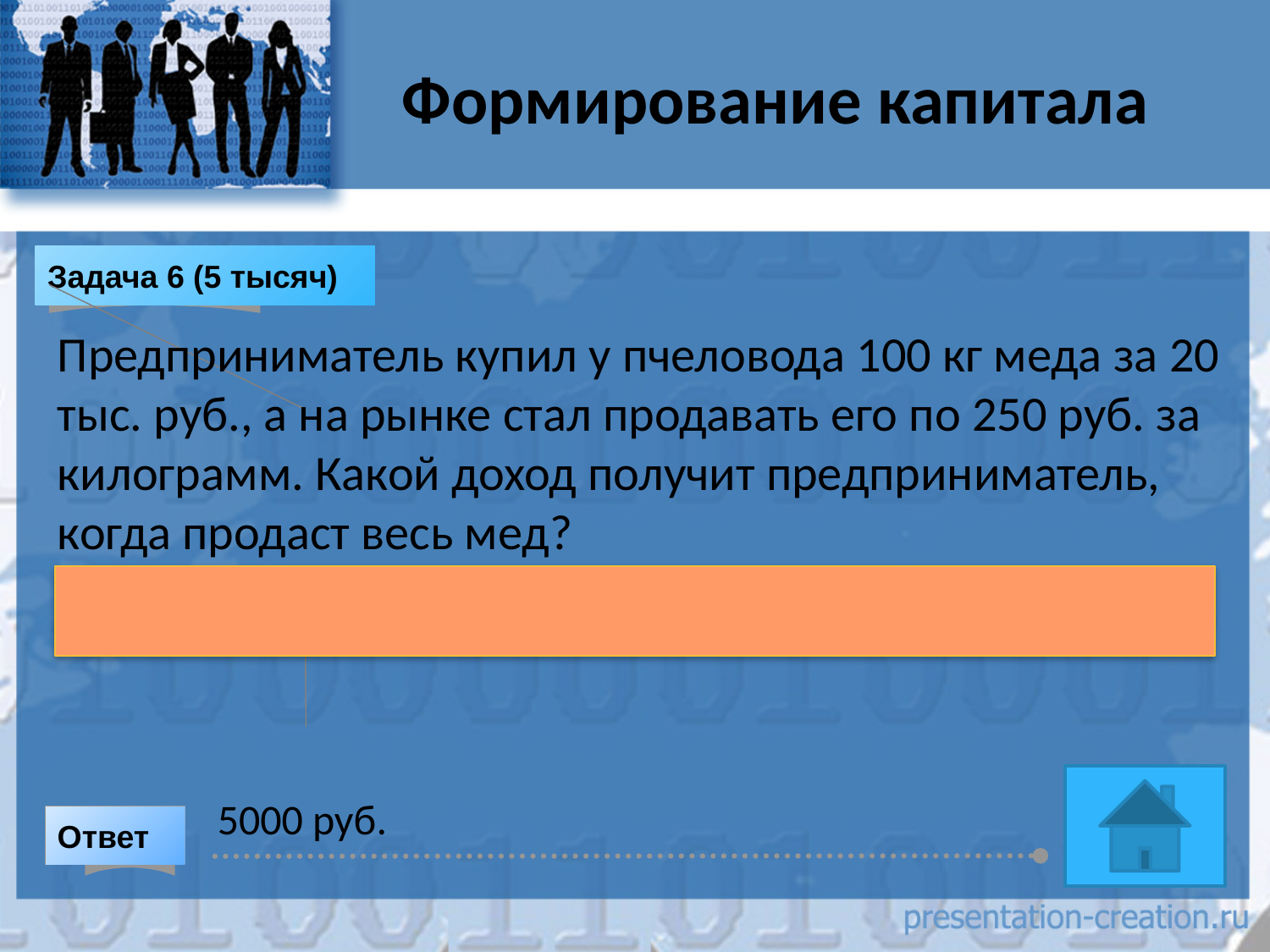

# Формирование капитала
Задача 6 (5 тысяч)

Предприниматель купил у пчеловода 100 кг меда за 20 тыс. руб., а на рынке стал продавать его по 250 руб. за килограмм. Какой доход получит предприниматель, когда продаст весь мед?

5000 руб.
Ответ